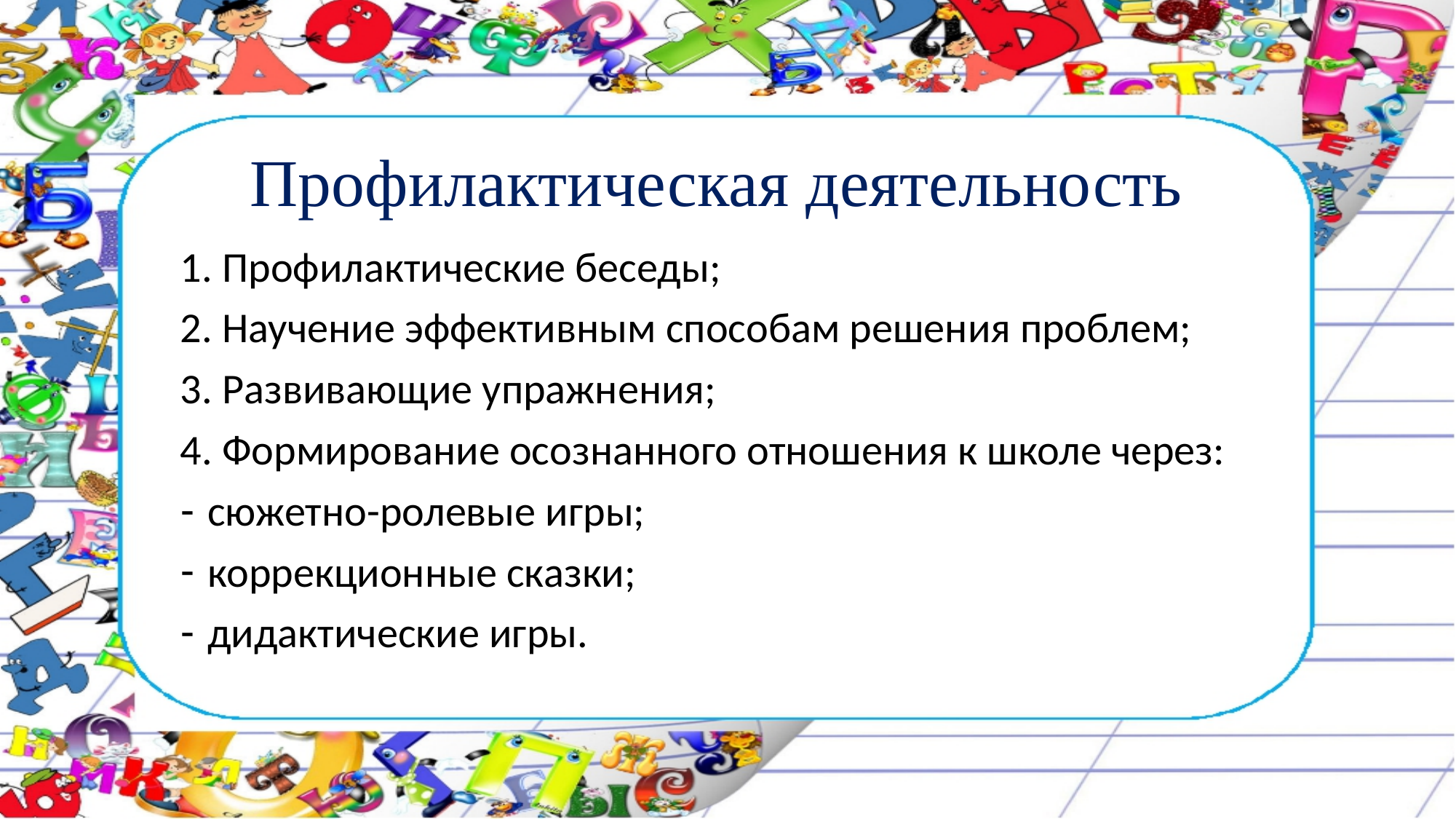

# Профилактическая деятельность
1. Профилактические беседы;
2. Научение эффективным способам решения проблем;
3. Развивающие упражнения;
4. Формирование осознанного отношения к школе через:
сюжетно-ролевые игры;
коррекционные сказки;
дидактические игры.